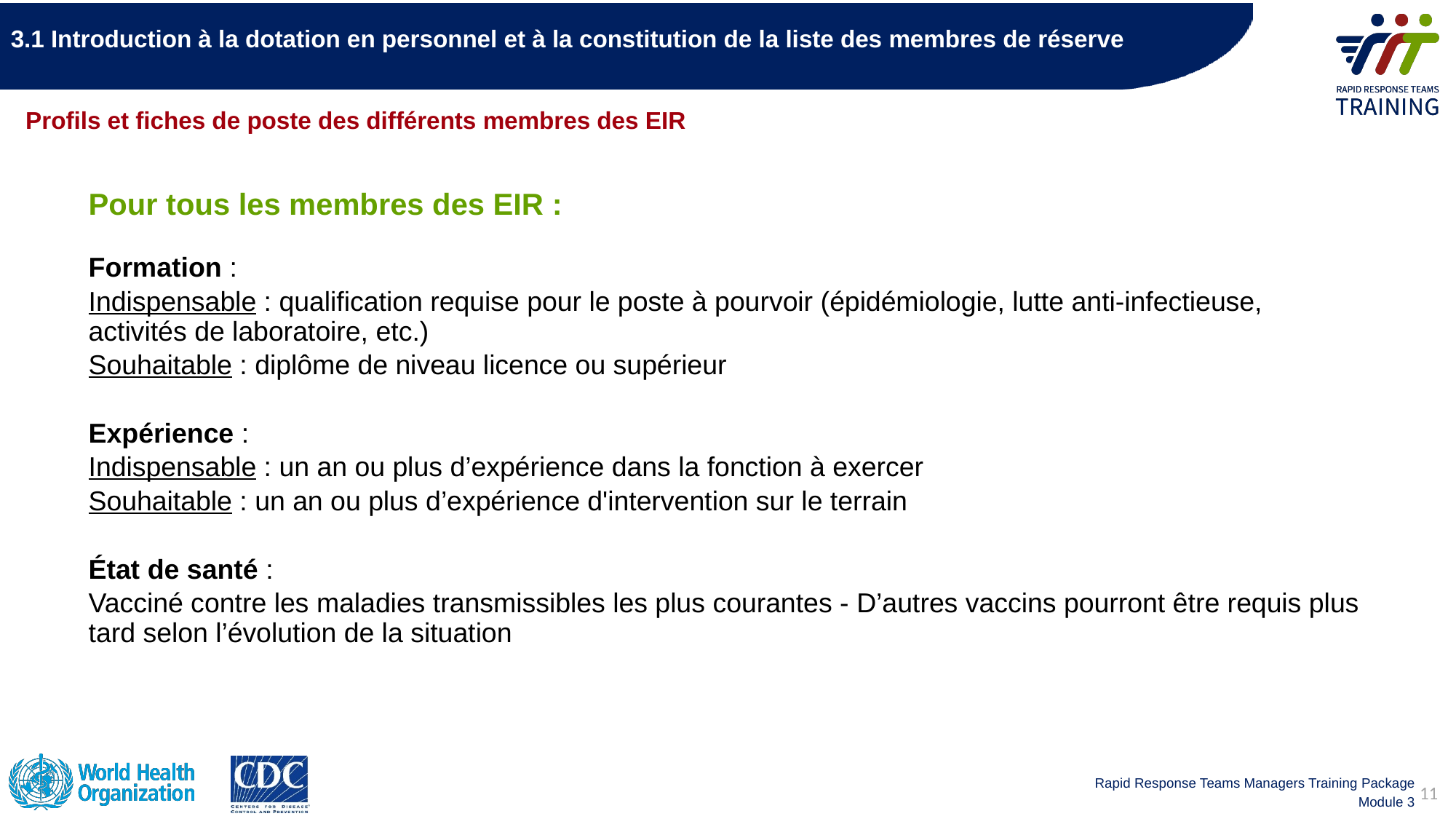

3.1 Introduction à la dotation en personnel et à la constitution de la liste des membres de réserve
# Profils et fiches de poste des différents membres des EIR
Pour tous les membres des EIR :

Formation :
Indispensable : qualification requise pour le poste à pourvoir (épidémiologie, lutte anti-infectieuse, activités de laboratoire, etc.)
Souhaitable : diplôme de niveau licence ou supérieur

Expérience :
Indispensable : un an ou plus d’expérience dans la fonction à exercer
Souhaitable : un an ou plus d’expérience d'intervention sur le terrain

État de santé :
Vacciné contre les maladies transmissibles les plus courantes - D’autres vaccins pourront être requis plus tard selon l’évolution de la situation

11